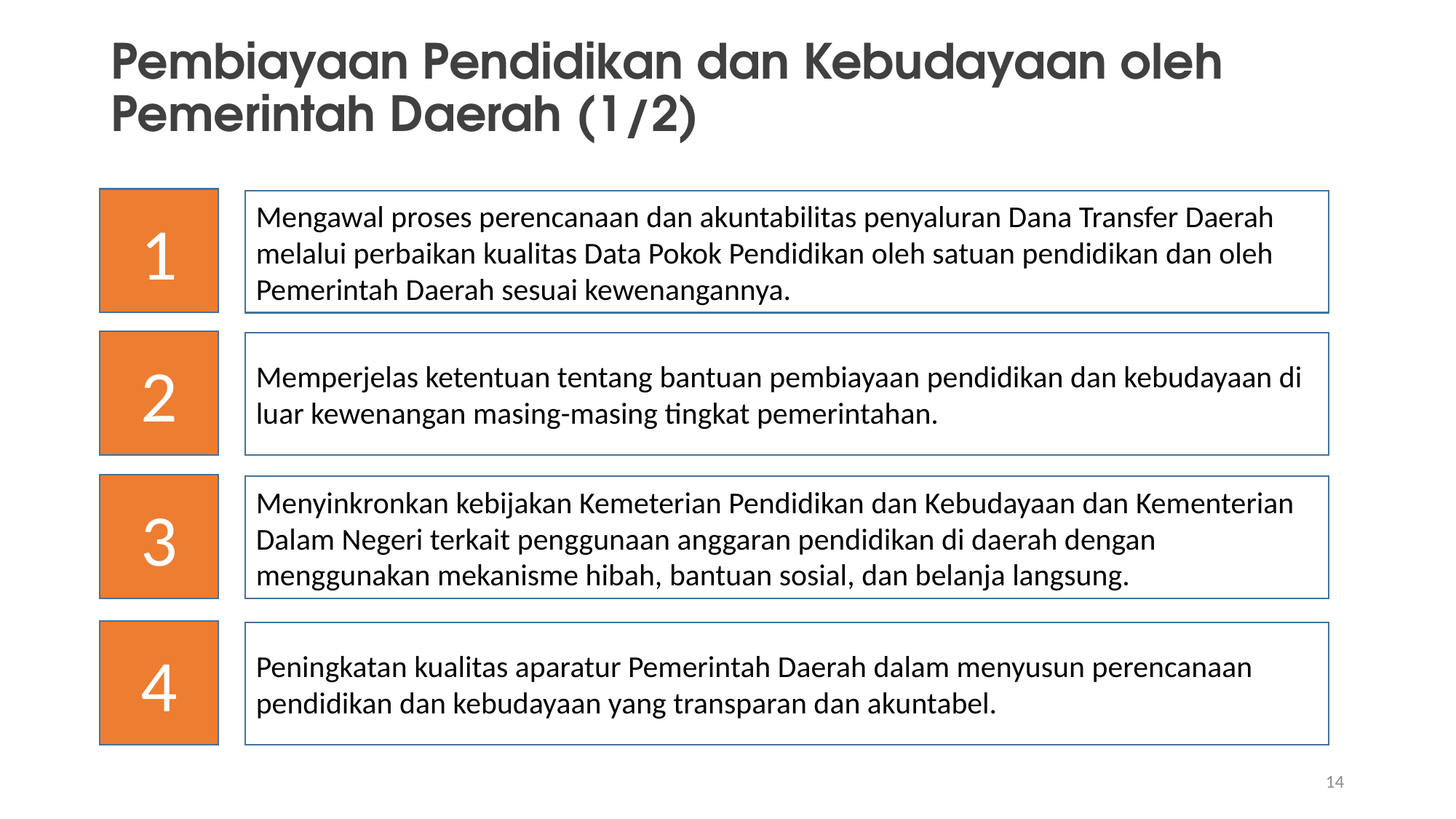

# Pembiayaan Pendidikan dan Kebudayaan oleh Pemerintah Daerah (1/2)
1
Mengawal proses perencanaan dan akuntabilitas penyaluran Dana Transfer Daerah melalui perbaikan kualitas Data Pokok Pendidikan oleh satuan pendidikan dan oleh Pemerintah Daerah sesuai kewenangannya.
2
Memperjelas ketentuan tentang bantuan pembiayaan pendidikan dan kebudayaan di luar kewenangan masing-masing tingkat pemerintahan.
3
Menyinkronkan kebijakan Kemeterian Pendidikan dan Kebudayaan dan Kementerian Dalam Negeri terkait penggunaan anggaran pendidikan di daerah dengan menggunakan mekanisme hibah, bantuan sosial, dan belanja langsung.
4
Peningkatan kualitas aparatur Pemerintah Daerah dalam menyusun perencanaan pendidikan dan kebudayaan yang transparan dan akuntabel.
14